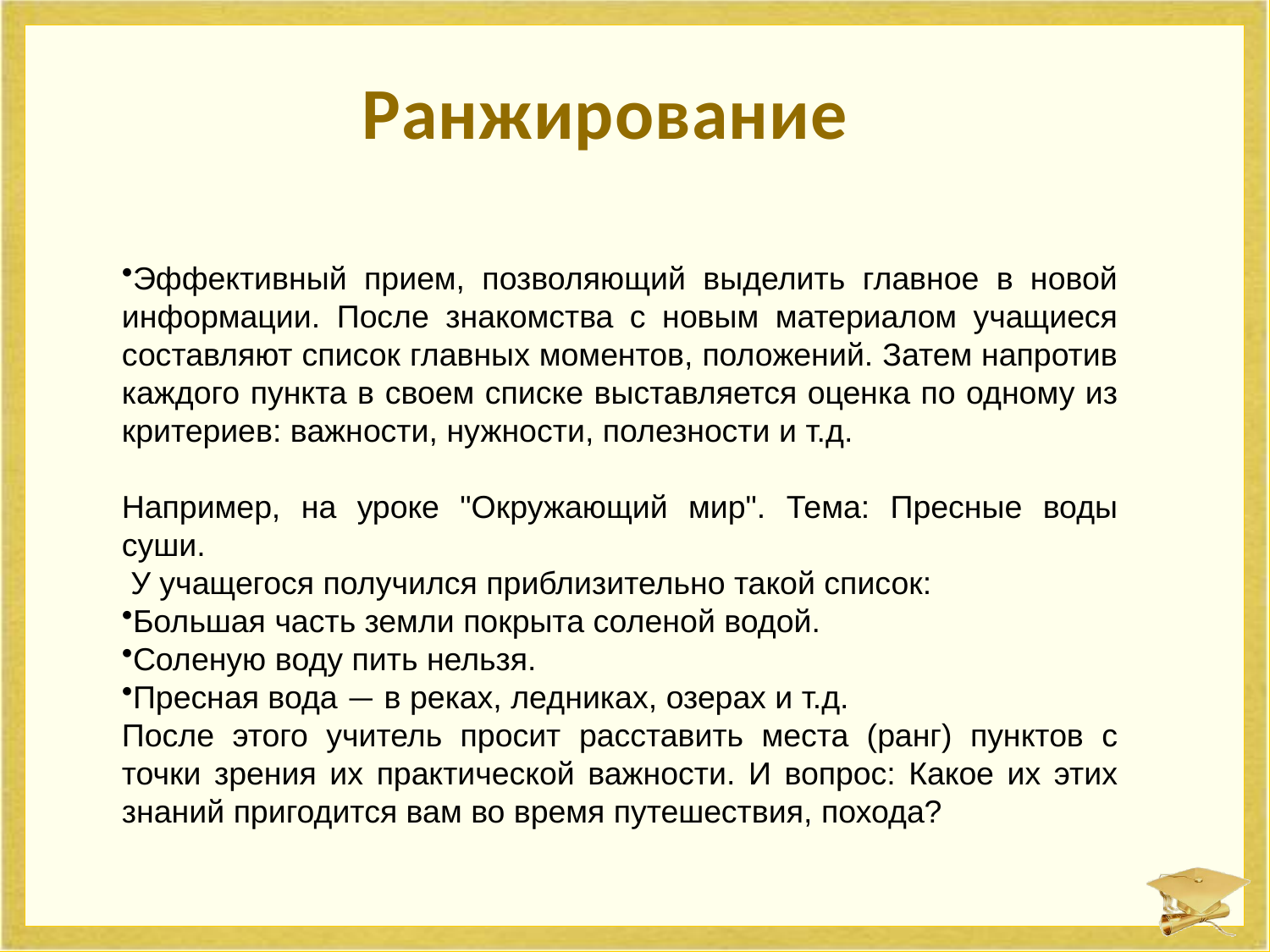

# Ранжирование

Эффективный прием, позволяющий выделить главное в новой информации. После знакомства с новым материалом учащиеся составляют список главных моментов, положений. Затем напротив каждого пункта в своем списке выставляется оценка по одному из критериев: важности, нужности, полезности и т.д.

Например, на уроке "Окружающий мир". Тема: Пресные воды суши.
 У учащегося получился приблизительно такой список:
Большая часть земли покрыта соленой водой.
Соленую воду пить нельзя.
Пресная вода — в реках, ледниках, озерах и т.д.
После этого учитель просит расставить места (ранг) пунктов с точки зрения их практической важности. И вопрос: Какое их этих знаний пригодится вам во время путешествия, похода?